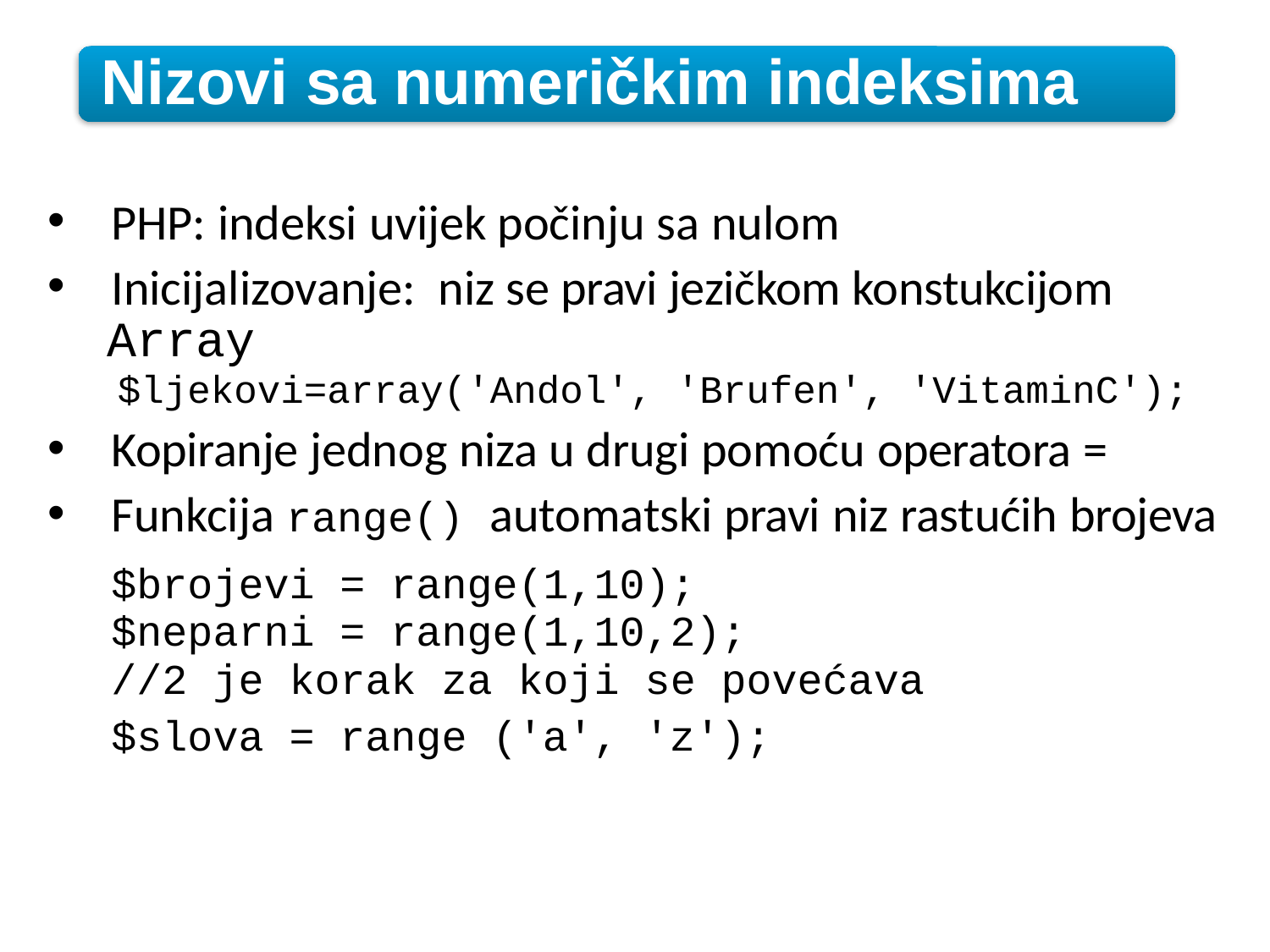

Nizovi sa numeričkim indeksima
PHP: indeksi uvijek počinju sa nulom
Inicijalizovanje:  niz se pravi jezičkom konstukcijom
  Array
   $ljekovi=array('Andol', 'Brufen', 'VitaminC');
Kopiranje jednog niza u drugi pomoću operatora =
Funkcija range() automatski pravi niz rastućih brojeva
$brojevi = range(1,10);
$neparni = range(1,10,2);
//2 je korak za koji se povećava
$slova = range ('a', 'z');

3